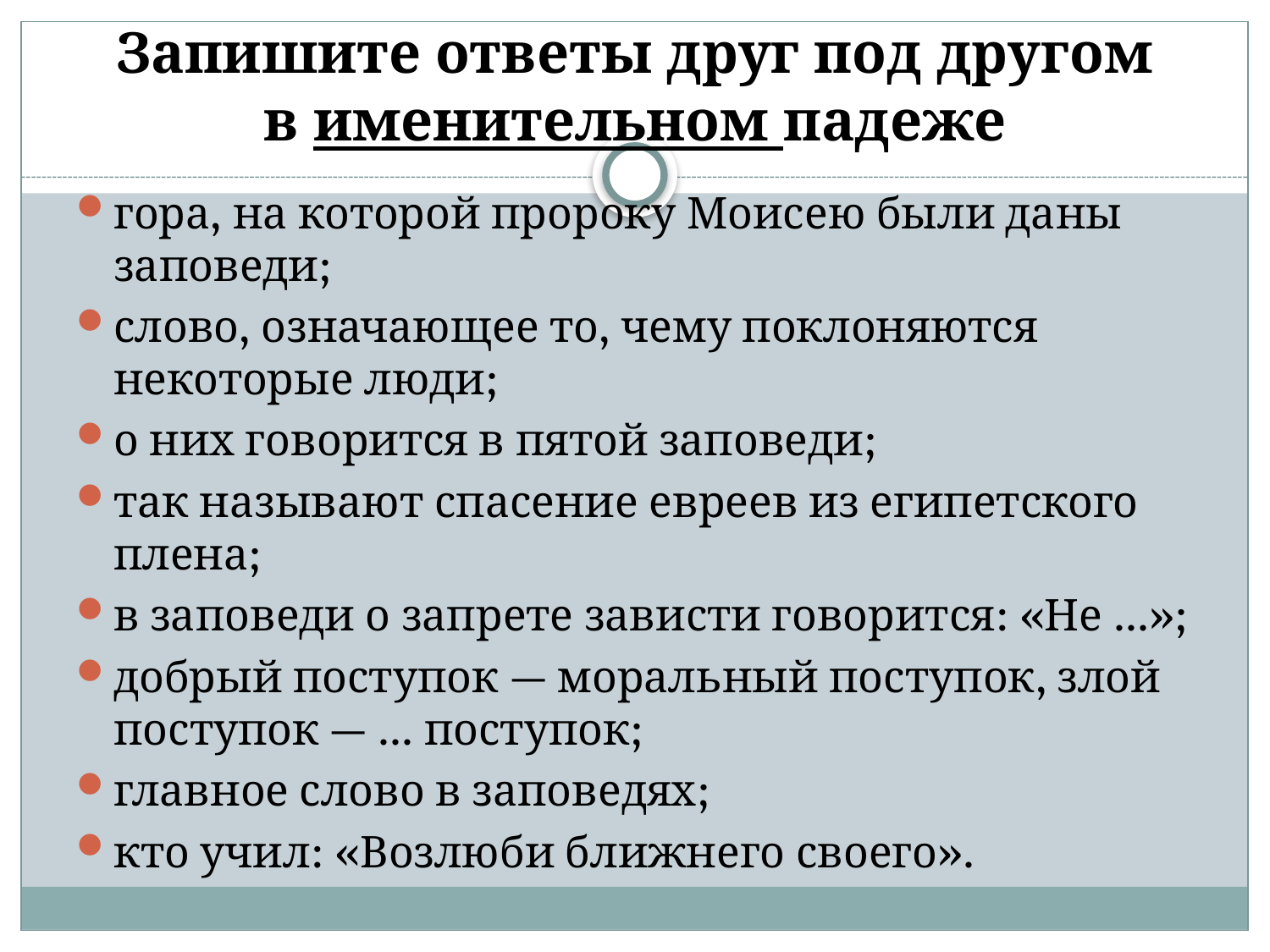

# Запишите ответы друг под другом в именительном падеже
гора, на которой пророку Моисею были даны заповеди;
слово, означающее то, чему поклоняются некоторые люди;
о них говорится в пятой заповеди;
так называют спасение евреев из египетского плена;
в заповеди о запрете зависти говорится: «Не ...»;
добрый поступок — моральный поступок, злой поступок — ... поступок;
главное слово в заповедях;
кто учил: «Возлюби ближнего своего».